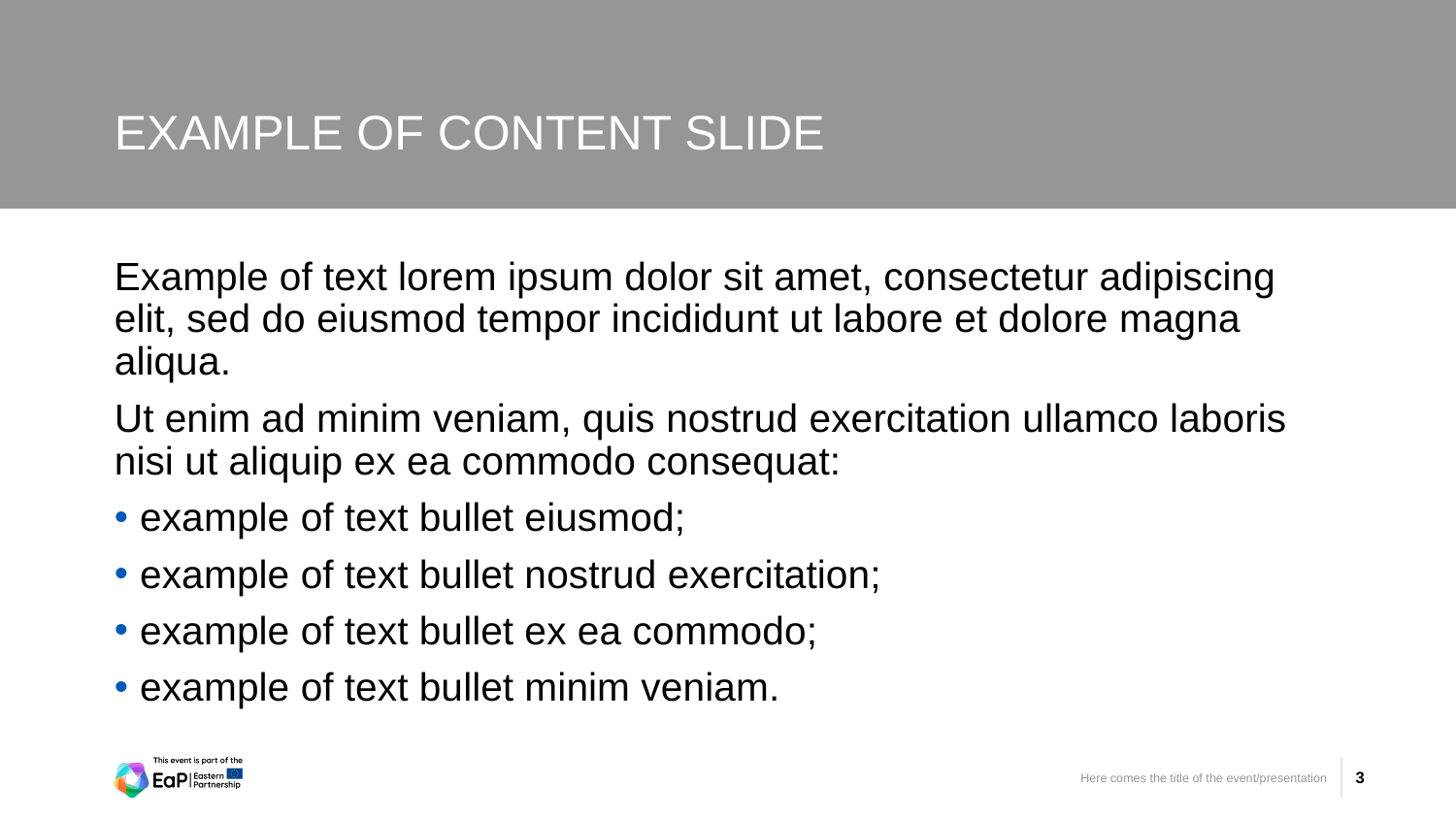

# Example of content slide
Example of text lorem ipsum dolor sit amet, consectetur adipiscing elit, sed do eiusmod tempor incididunt ut labore et dolore magna aliqua.
Ut enim ad minim veniam, quis nostrud exercitation ullamco laboris nisi ut aliquip ex ea commodo consequat:
example of text bullet eiusmod;
example of text bullet nostrud exercitation;
example of text bullet ex ea commodo;
example of text bullet minim veniam.